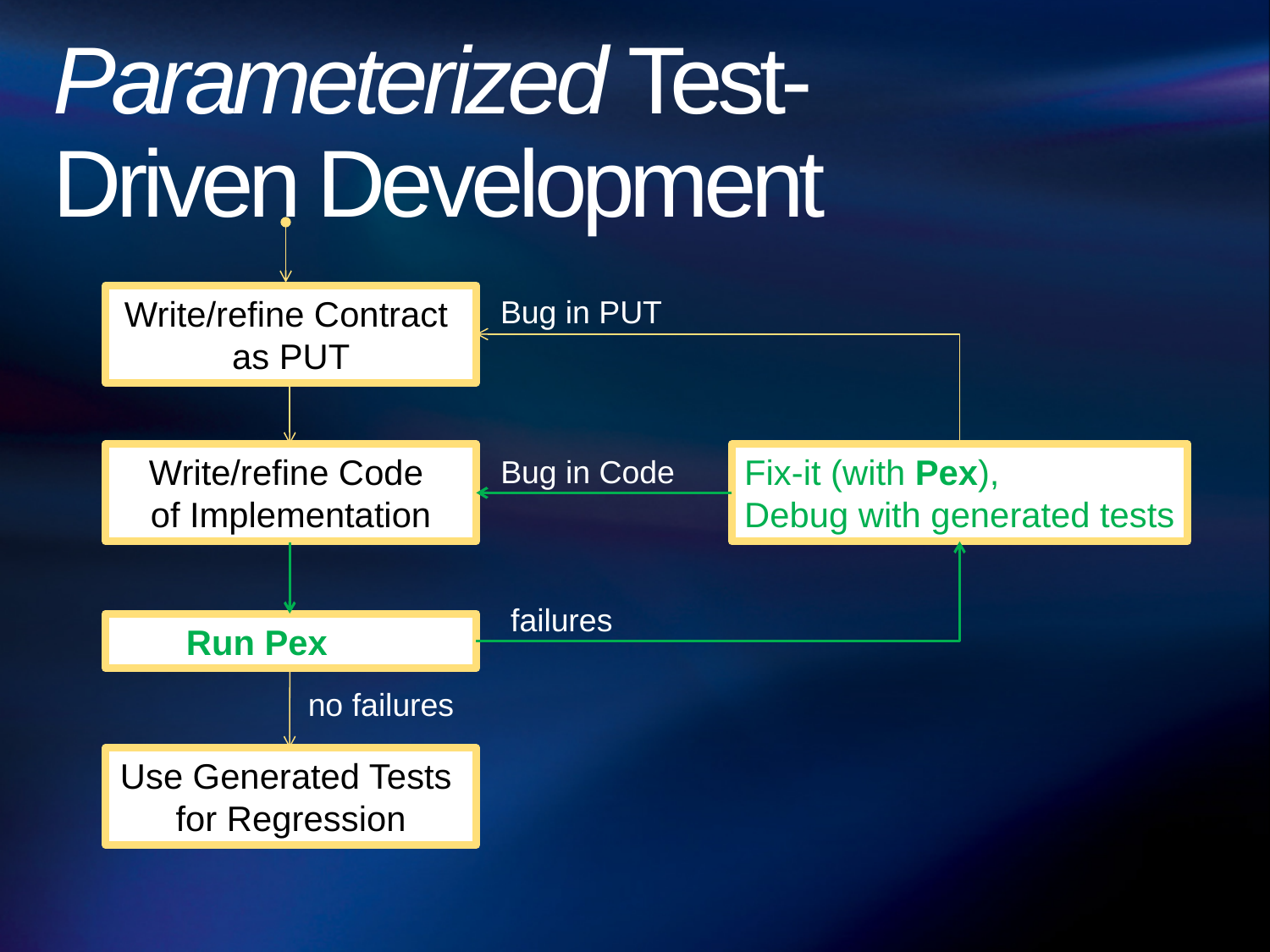

# Parameterized Test- Driven Development
Write/refine Contract
as PUT
Bug in PUT
Write/refine Code
of Implementation
Fix-it (with Pex),
Debug with generated tests
Bug in Code
failures
Run Pex
no failures
Use Generated Tests
for Regression